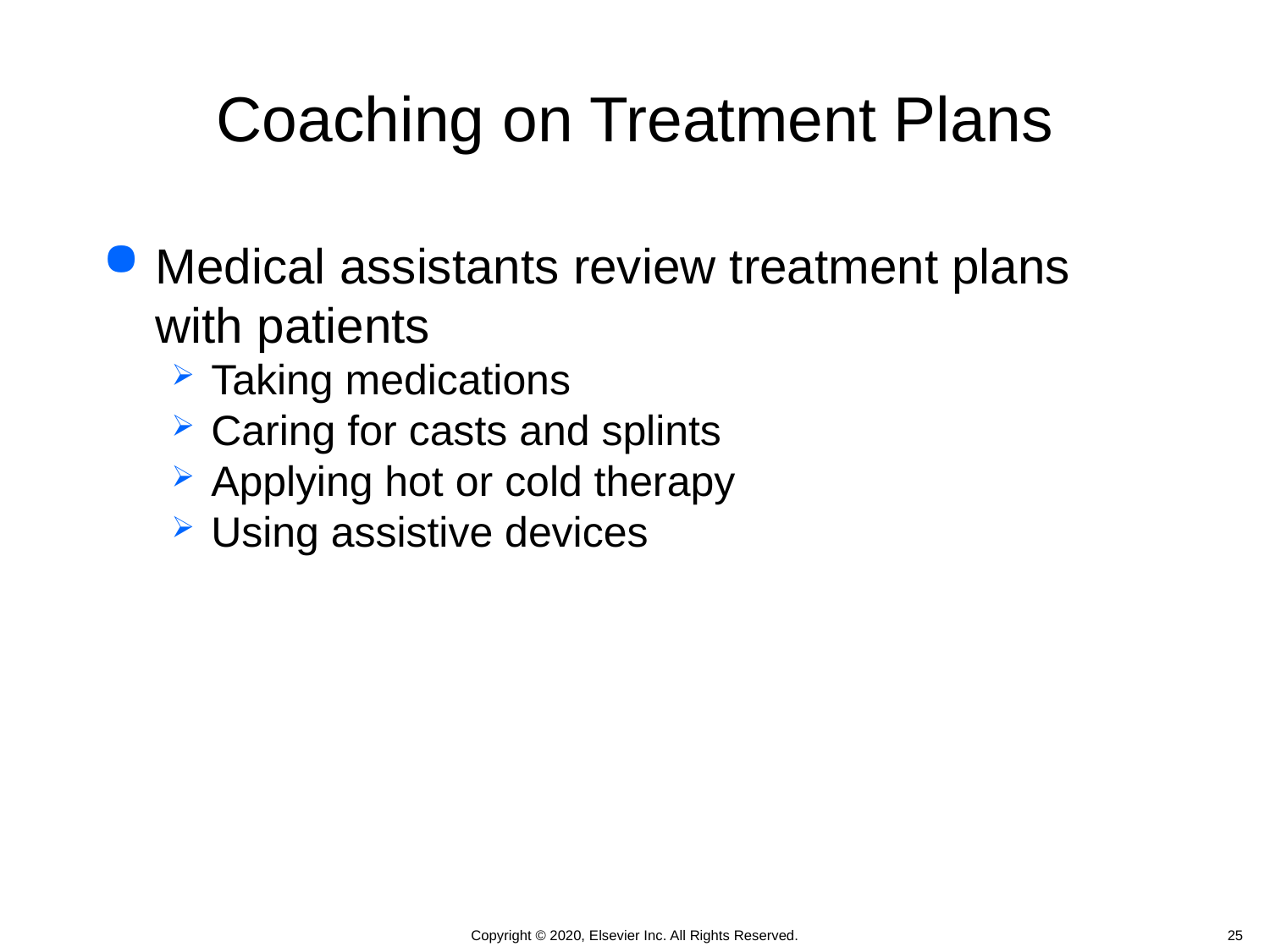

# Coaching on Treatment Plans
Medical assistants review treatment plans with patients
Taking medications
Caring for casts and splints
Applying hot or cold therapy
Using assistive devices

 25